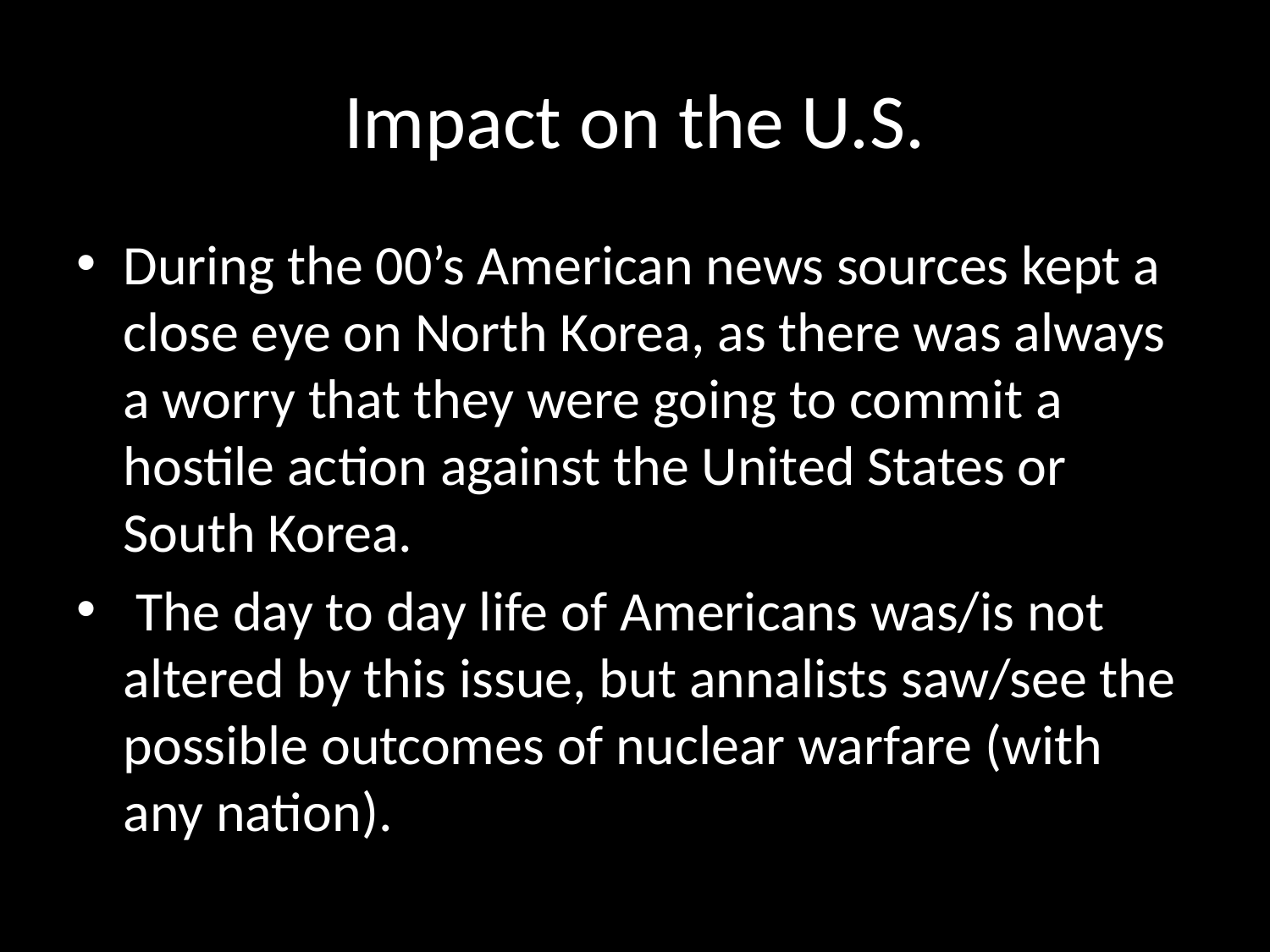

# Impact on the U.S.
During the 00’s American news sources kept a close eye on North Korea, as there was always a worry that they were going to commit a hostile action against the United States or South Korea.
 The day to day life of Americans was/is not altered by this issue, but annalists saw/see the possible outcomes of nuclear warfare (with any nation).